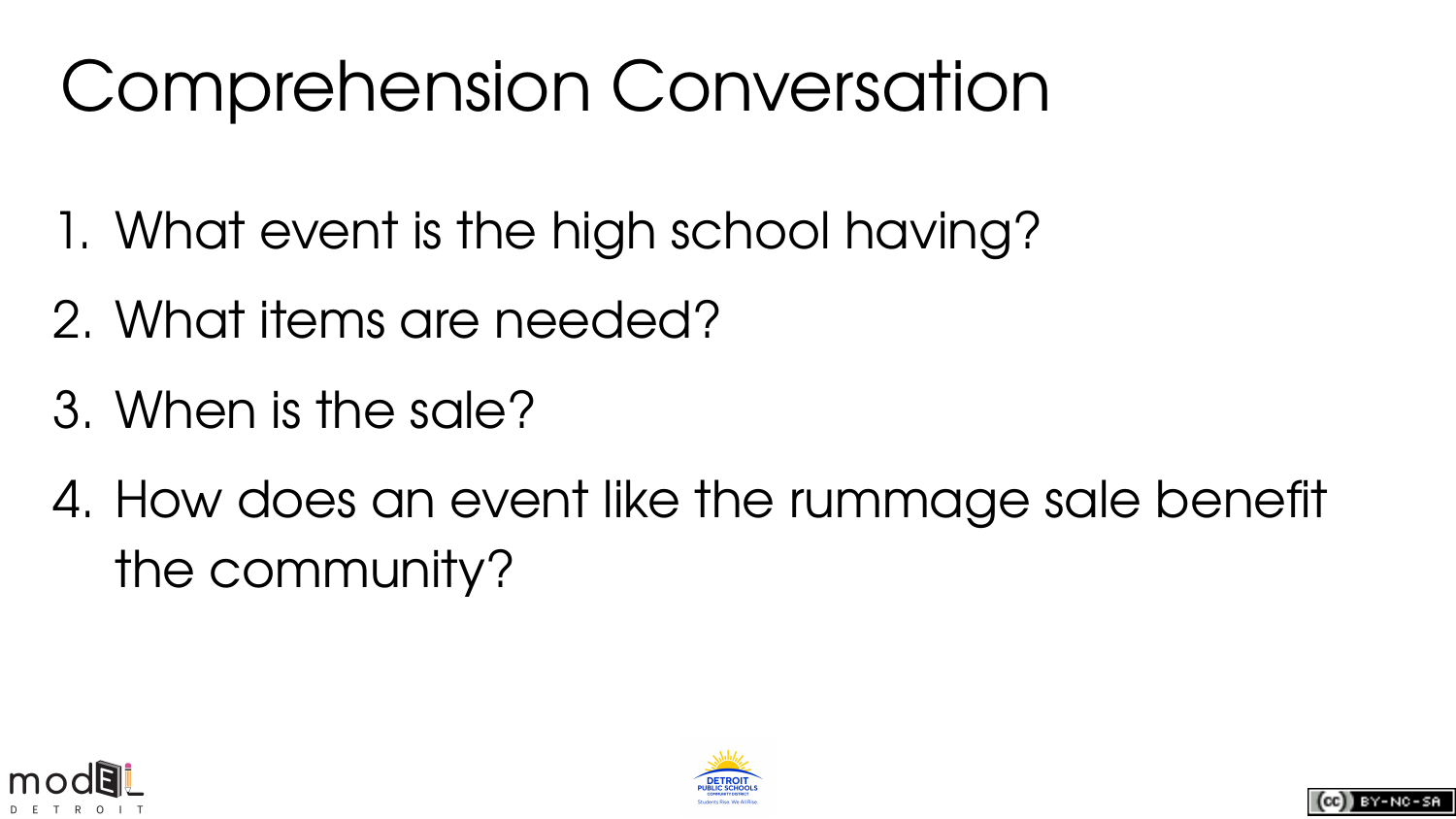

# Comprehension Conversation

What event is the high school having?
What items are needed?
When is the sale?
How does an event like the rummage sale benefit the community?